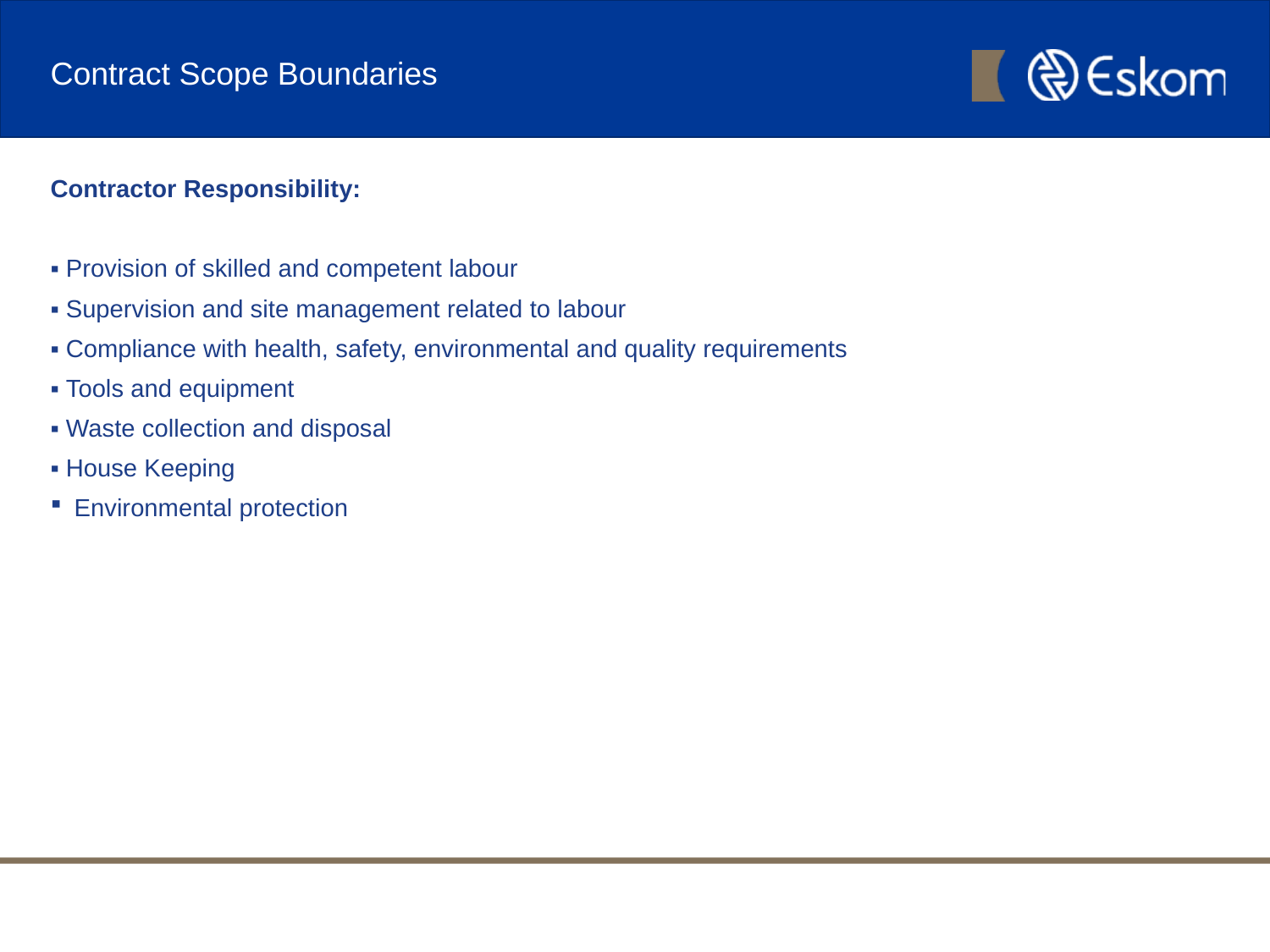

# Contract Scope Boundaries
Contractor Responsibility:

▪ Provision of skilled and competent labour
▪ Supervision and site management related to labour
▪ Compliance with health, safety, environmental and quality requirements
▪ Tools and equipment
▪ Waste collection and disposal
▪ House Keeping
Environmental protection